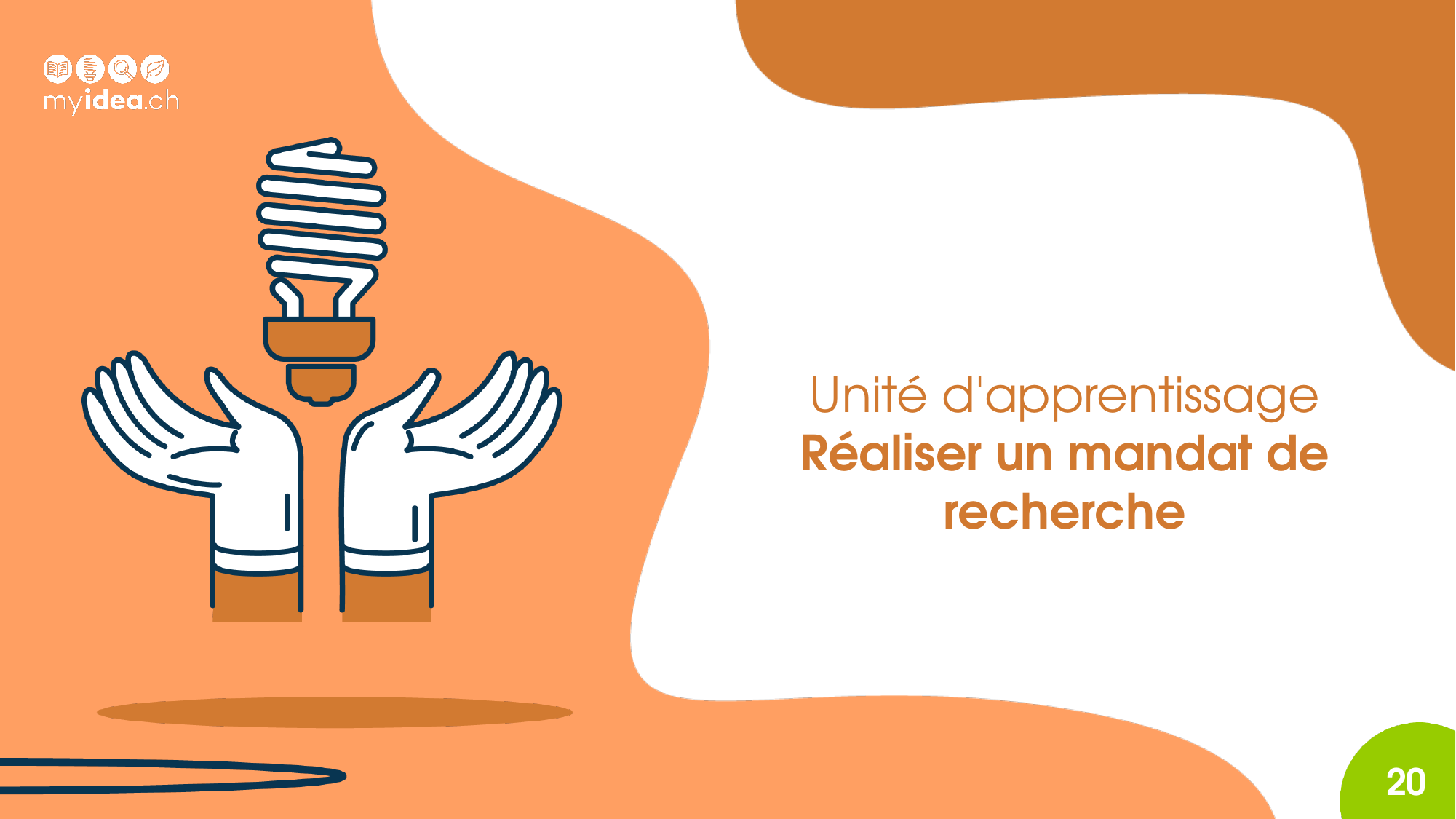

Unité d'apprentissage
Réaliser un mandat de recherche
20